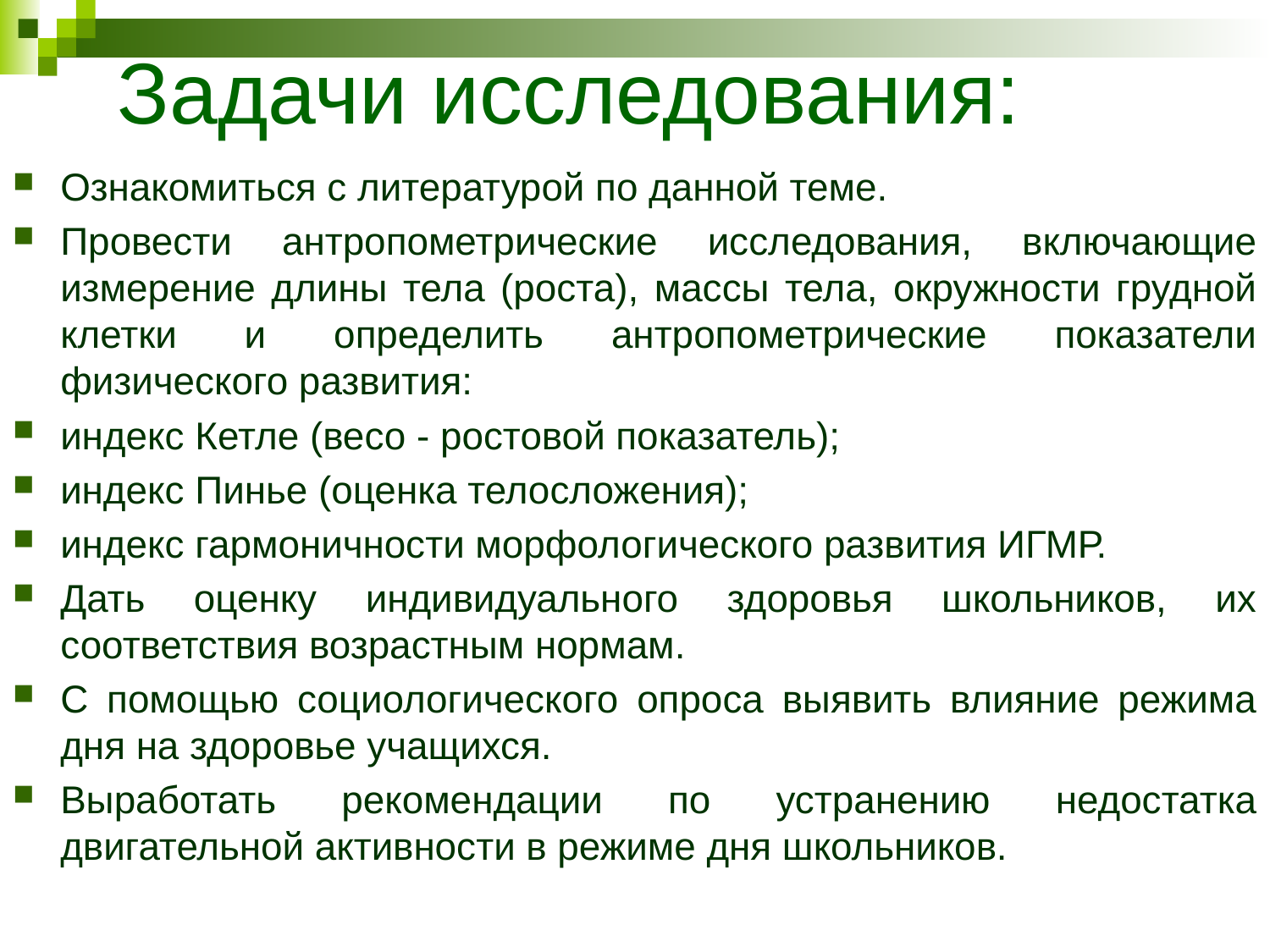

# Задачи исследования:
Ознакомиться с литературой по данной теме.
Провести антропометрические исследования, включающие измерение длины тела (роста), массы тела, окружности грудной клетки и определить антропометрические показатели физического развития:
индекс Кетле (весо - ростовой показатель);
индекс Пинье (оценка телосложения);
индекс гармоничности морфологического развития ИГМР.
Дать оценку индивидуального здоровья школьников, их соответствия возрастным нормам.
С помощью социологического опроса выявить влияние режима дня на здоровье учащихся.
Выработать рекомендации по устранению недостатка двигательной активности в режиме дня школьников.